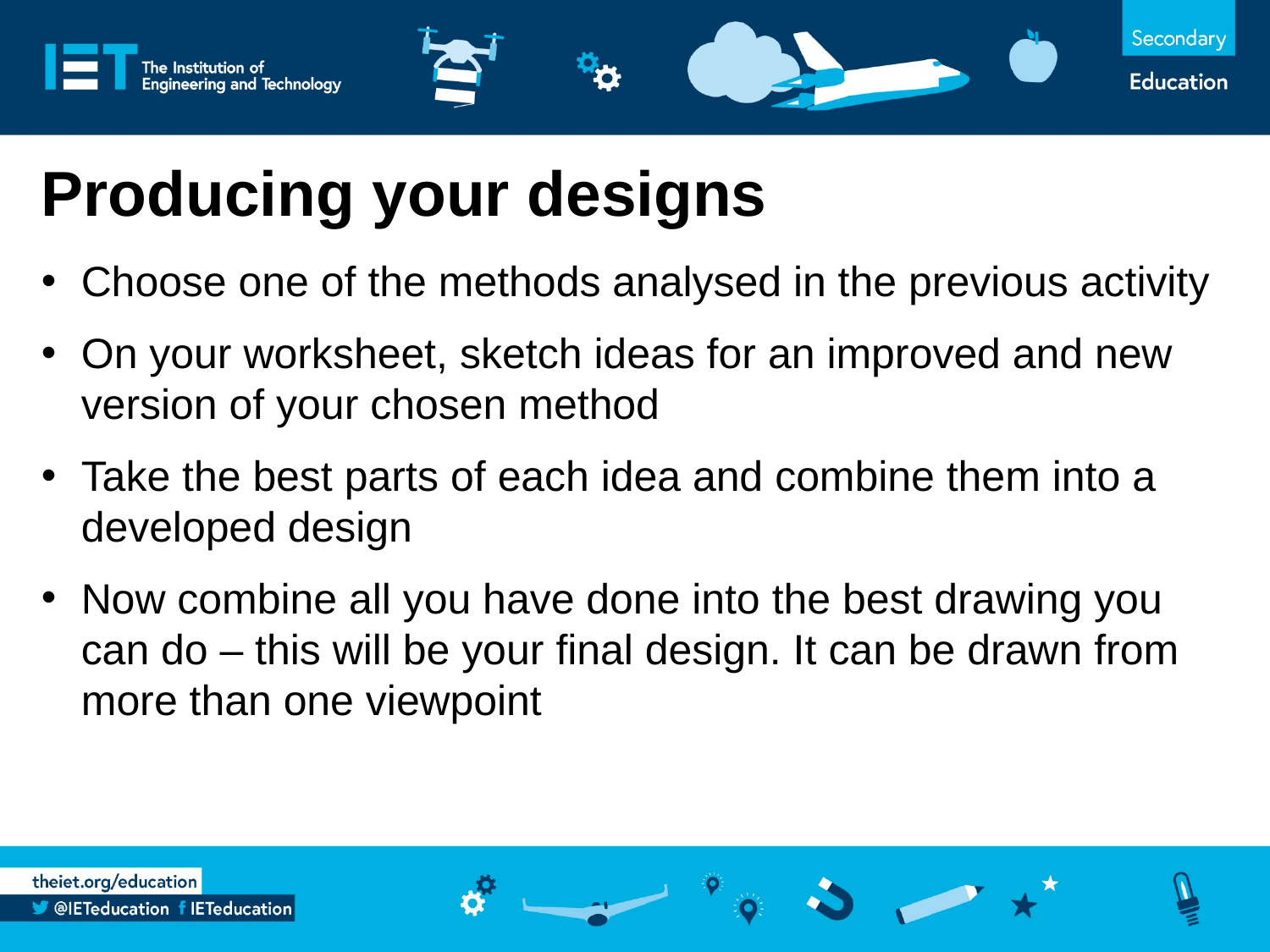

Producing your designs
Choose one of the methods analysed in the previous activity
On your worksheet, sketch ideas for an improved and new version of your chosen method
Take the best parts of each idea and combine them into a developed design
Now combine all you have done into the best drawing you can do – this will be your final design. It can be drawn from more than one viewpoint